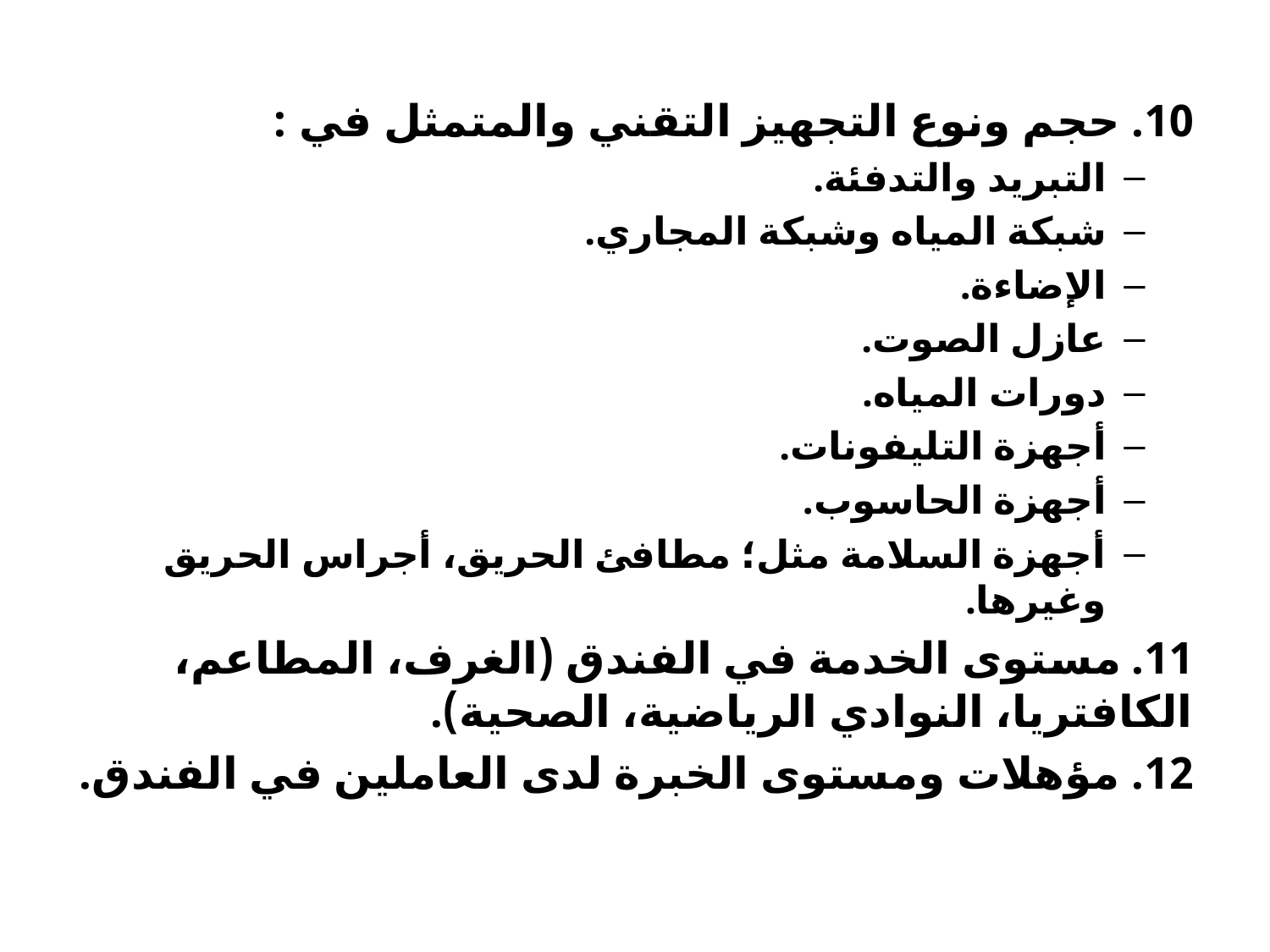

10. حجم ونوع التجهيز التقني والمتمثل في :
التبريد والتدفئة.
شبكة المياه وشبكة المجاري.
الإضاءة.
عازل الصوت.
دورات المياه.
أجهزة التليفونات.
أجهزة الحاسوب.
أجهزة السلامة مثل؛ مطافئ الحريق، أجراس الحريق وغيرها.
11. مستوى الخدمة في الفندق (الغرف، المطاعم، الكافتريا، النوادي الرياضية، الصحية).
12. مؤهلات ومستوى الخبرة لدى العاملين في الفندق.